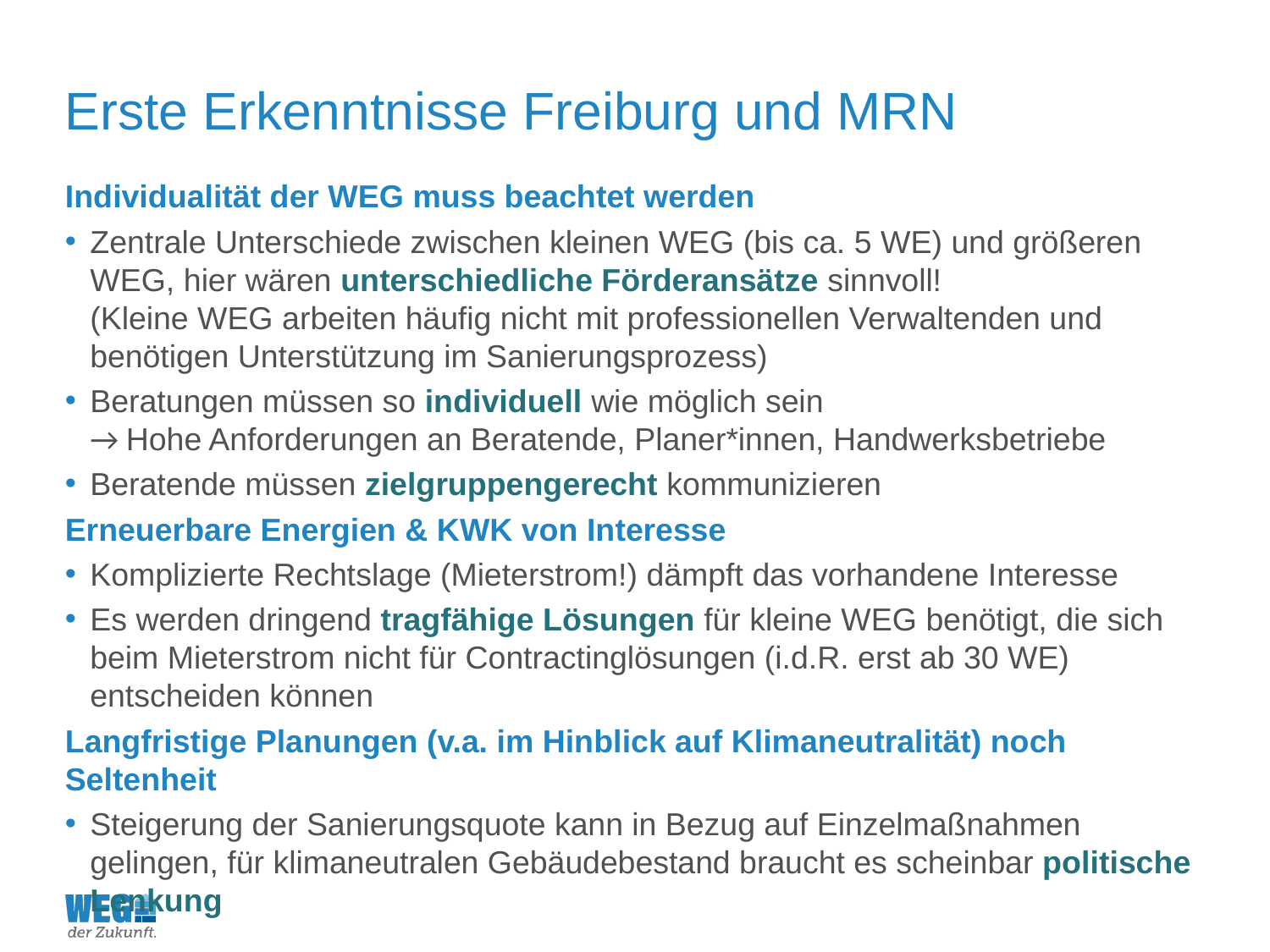

# Erste Erkenntnisse Freiburg und MRN
Individualität der WEG muss beachtet werden
Zentrale Unterschiede zwischen kleinen WEG (bis ca. 5 WE) und größeren WEG, hier wären unterschiedliche Förderansätze sinnvoll!
(Kleine WEG arbeiten häufig nicht mit professionellen Verwaltenden und benötigen Unterstützung im Sanierungsprozess)
Beratungen müssen so individuell wie möglich sein
→ Hohe Anforderungen an Beratende, Planer*innen, Handwerksbetriebe
Beratende müssen zielgruppengerecht kommunizieren
Erneuerbare Energien & KWK von Interesse
Komplizierte Rechtslage (Mieterstrom!) dämpft das vorhandene Interesse
Es werden dringend tragfähige Lösungen für kleine WEG benötigt, die sich beim Mieterstrom nicht für Contractinglösungen (i.d.R. erst ab 30 WE) entscheiden können
Langfristige Planungen (v.a. im Hinblick auf Klimaneutralität) noch Seltenheit
Steigerung der Sanierungsquote kann in Bezug auf Einzelmaßnahmen gelingen, für klimaneutralen Gebäudebestand braucht es scheinbar politische Lenkung